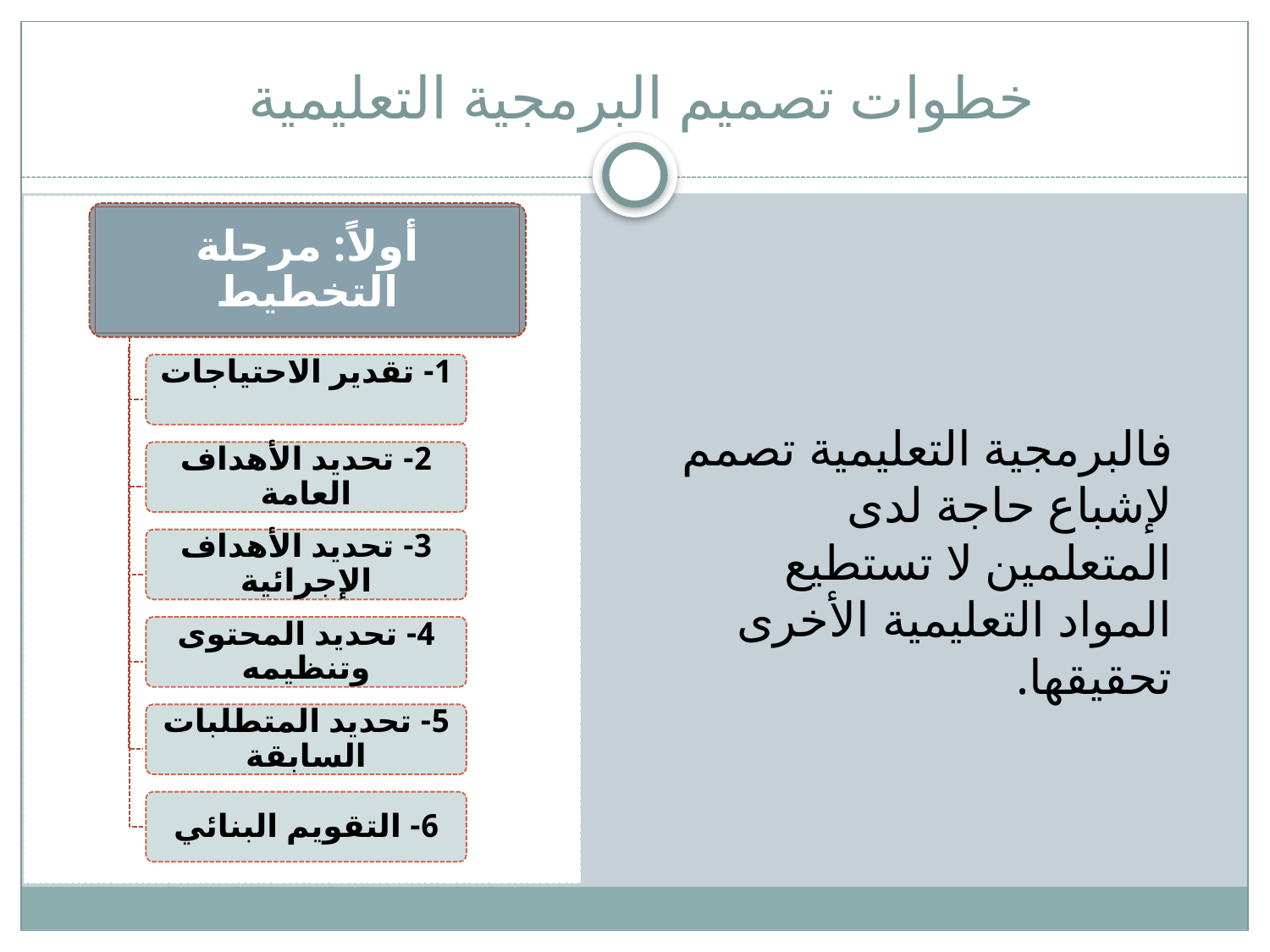

# خطوات تصميم البرمجية التعليمية

أولاً: مرحلة التخطيط

   فالبرمجية التعليمية تصمم لإشباع حاجة لدى المتعلمين لا تستطيع المواد التعليمية الأخرى تحقيقها.

1- تقدير الاحتياجات

2- تحديد الأهداف العامة

3- تحديد الأهداف الإجرائية

4- تحديد المحتوى وتنظيمه

5- تحديد المتطلبات السابقة

6- التقويم البنائي